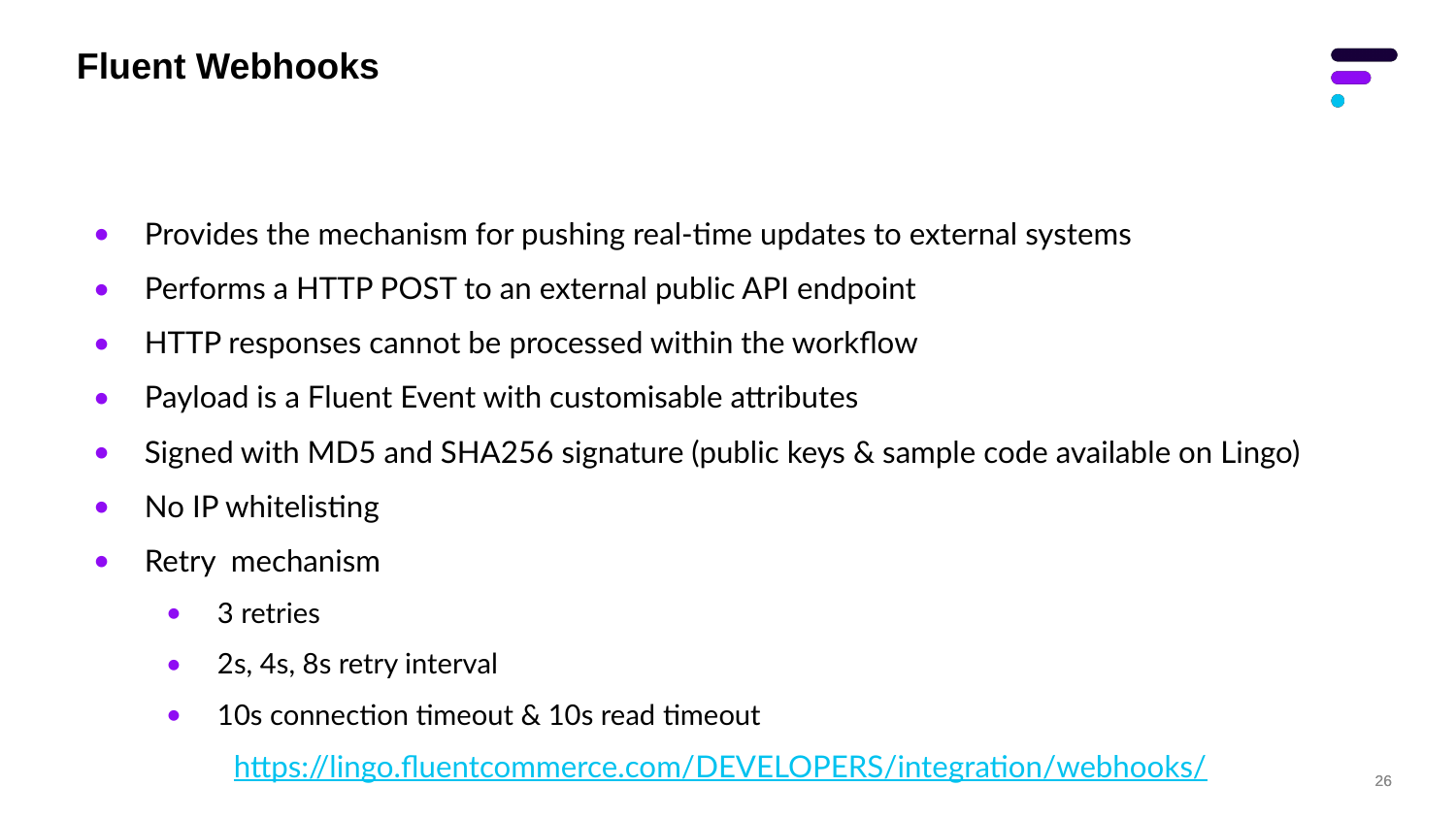

Fluent Webhooks
Provides the mechanism for pushing real-time updates to external systems
Performs a HTTP POST to an external public API endpoint
HTTP responses cannot be processed within the workflow
Payload is a Fluent Event with customisable attributes
Signed with MD5 and SHA256 signature (public keys & sample code available on Lingo)
No IP whitelisting
Retry  mechanism
3 retries
2s, 4s, 8s retry interval
10s connection timeout & 10s read timeout

https://lingo.fluentcommerce.com/DEVELOPERS/integration/webhooks/